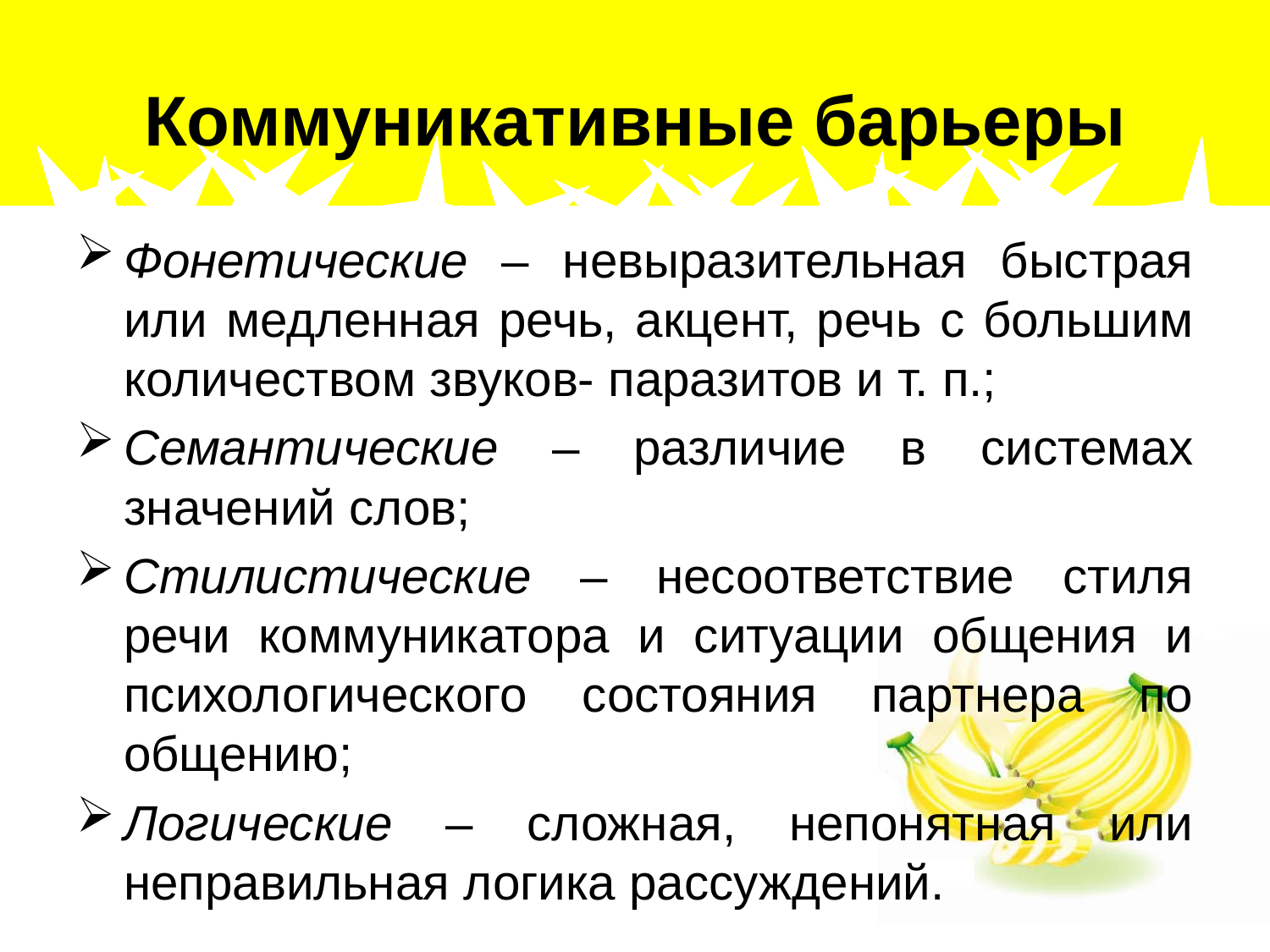

# Коммуникативные барьеры
Фонетические – невыразительная быстрая или медленная речь, акцент, речь с большим количеством звуков- паразитов и т. п.;
Семантические – различие в системах значений слов;
Стилистические – несоответствие стиля речи коммуникатора и ситуации общения и психологического состояния партнера по общению;
Логические – сложная, непонятная или неправильная логика рассуждений.